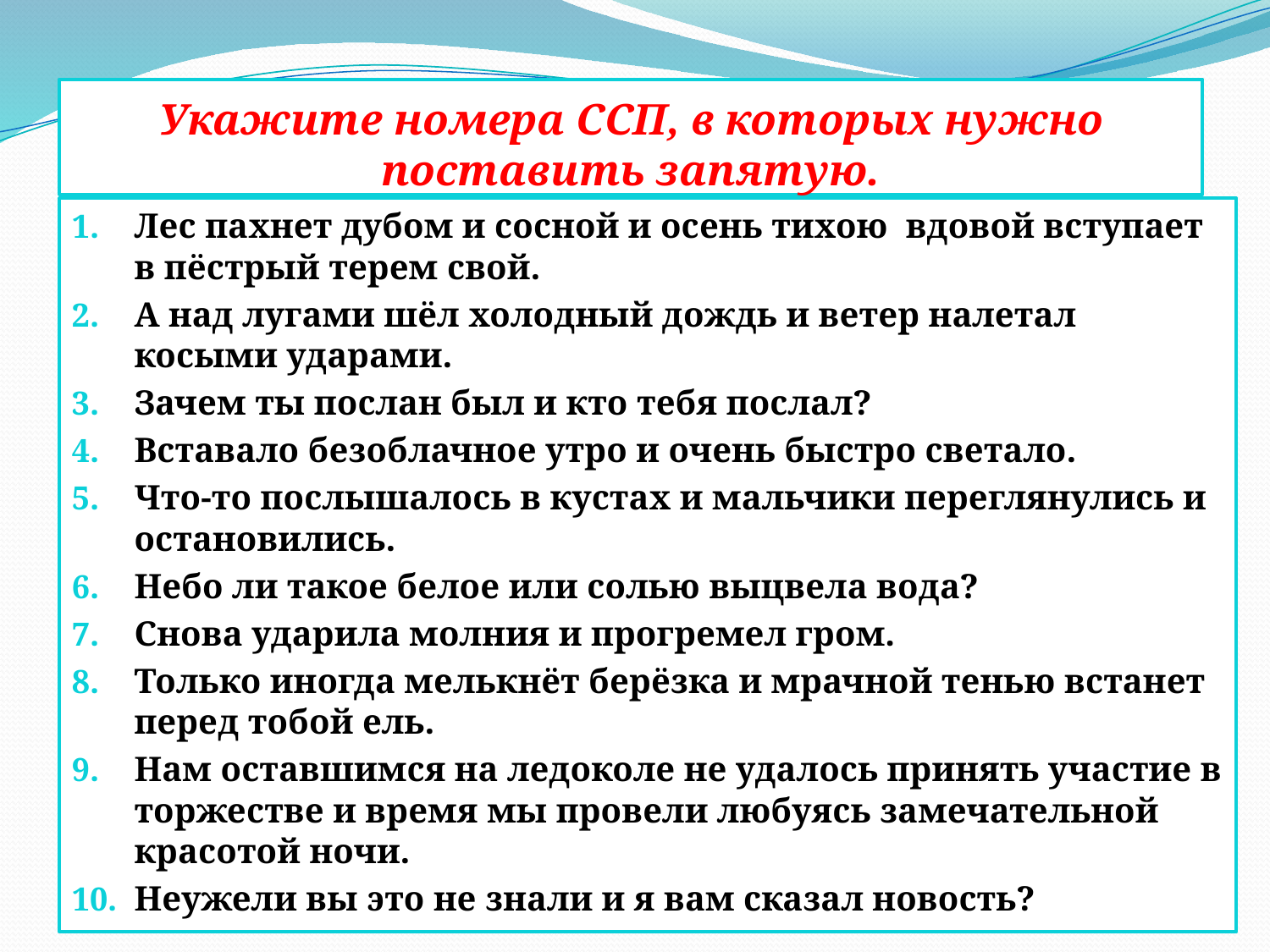

# Укажите номера ССП, в которых нужно поставить запятую.
Лес пахнет дубом и сосной и осень тихою  вдовой вступает в пёстрый терем свой.
А над лугами шёл холодный дождь и ветер налетал косыми ударами.
Зачем ты послан был и кто тебя послал?
Вставало безоблачное утро и очень быстро светало.
Что-то послышалось в кустах и мальчики переглянулись и остановились.
Небо ли такое белое или солью выцвела вода?
Снова ударила молния и прогремел гром.
Только иногда мелькнёт берёзка и мрачной тенью встанет перед тобой ель.
Нам оставшимся на ледоколе не удалось принять участие в торжестве и время мы провели любуясь замечательной красотой ночи.
Неужели вы это не знали и я вам сказал новость?